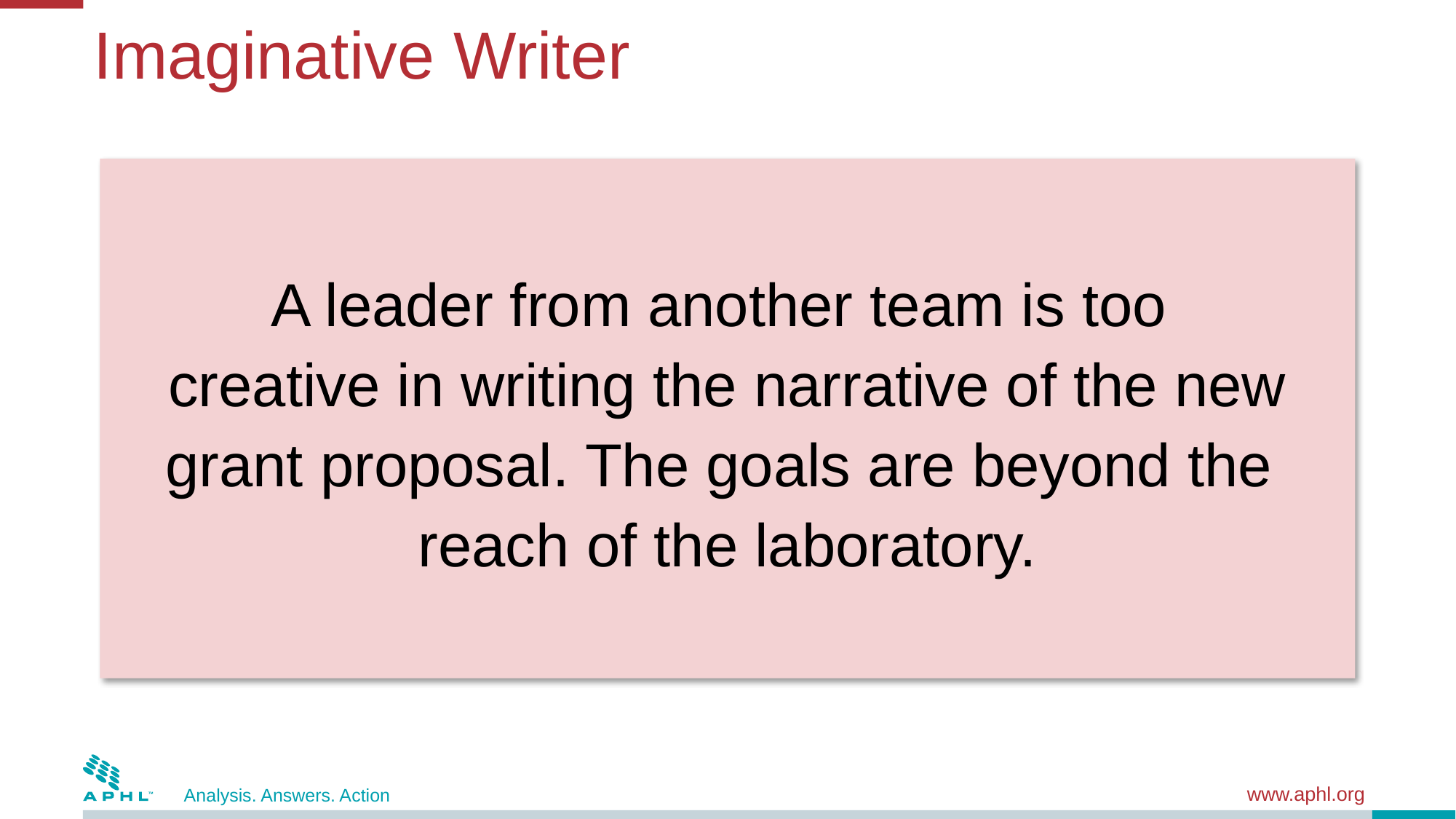

# Imaginative Writer
A leader from another team is too
creative in writing the narrative of the new grant proposal. The goals are beyond the
reach of the laboratory.